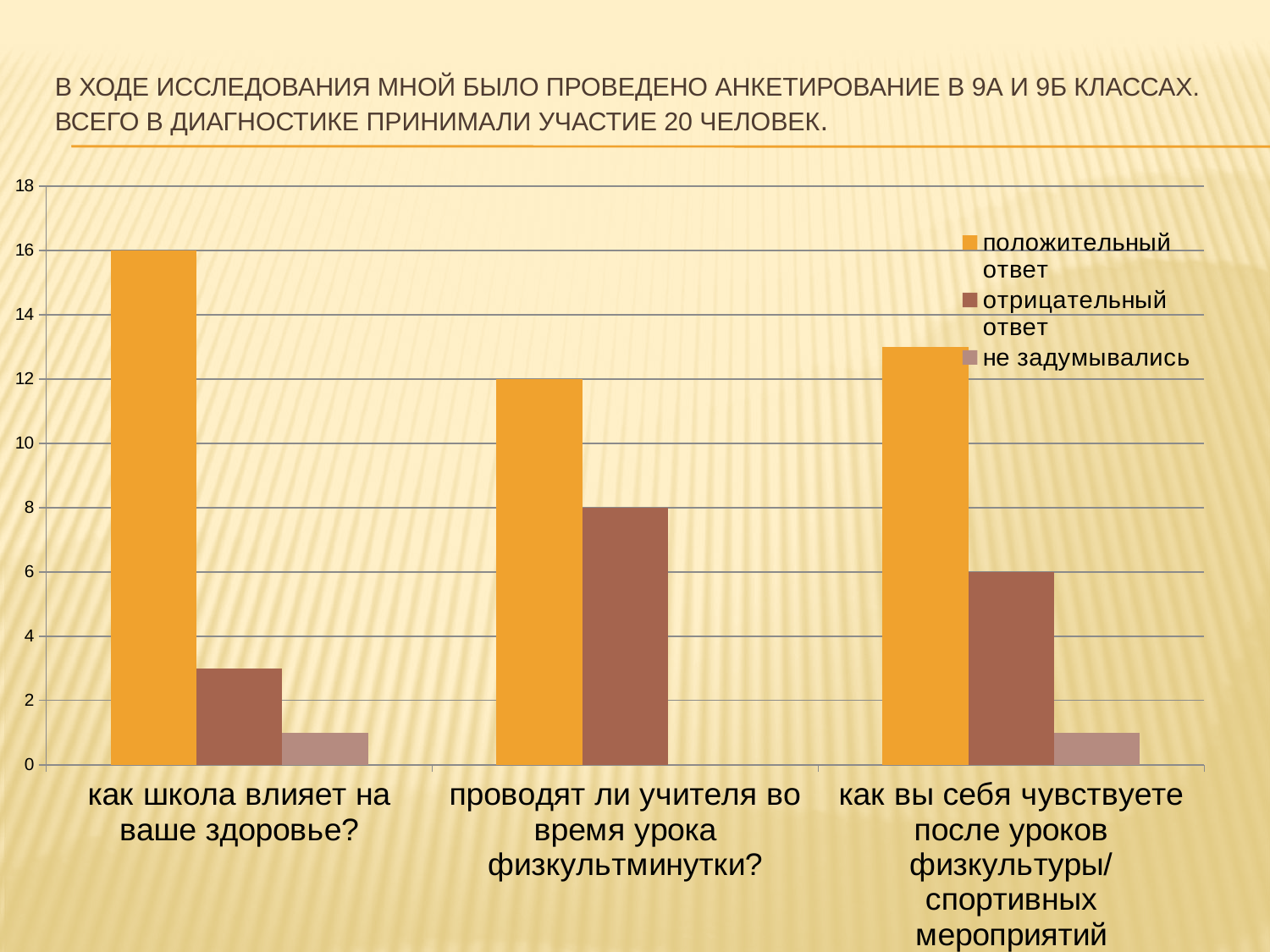

# В ходе исследования мной было проведено анкетирование в 9А и 9Б классах. Всего в диагностике принимали участие 20 человек.

### Chart

| Category | положительный ответ | отрицательный ответ | не задумывались |
|---|---|---|---|
| как школа влияет на ваше здоровье? | 16.0 | 3.0 | 1.0 |
| проводят ли учителя во время урока физкультминутки? | 12.0 | 8.0 | 0.0 |
| как вы себя чувствуете после уроков физкультуры/спортивных мероприятий | 13.0 | 6.0 | 1.0 |